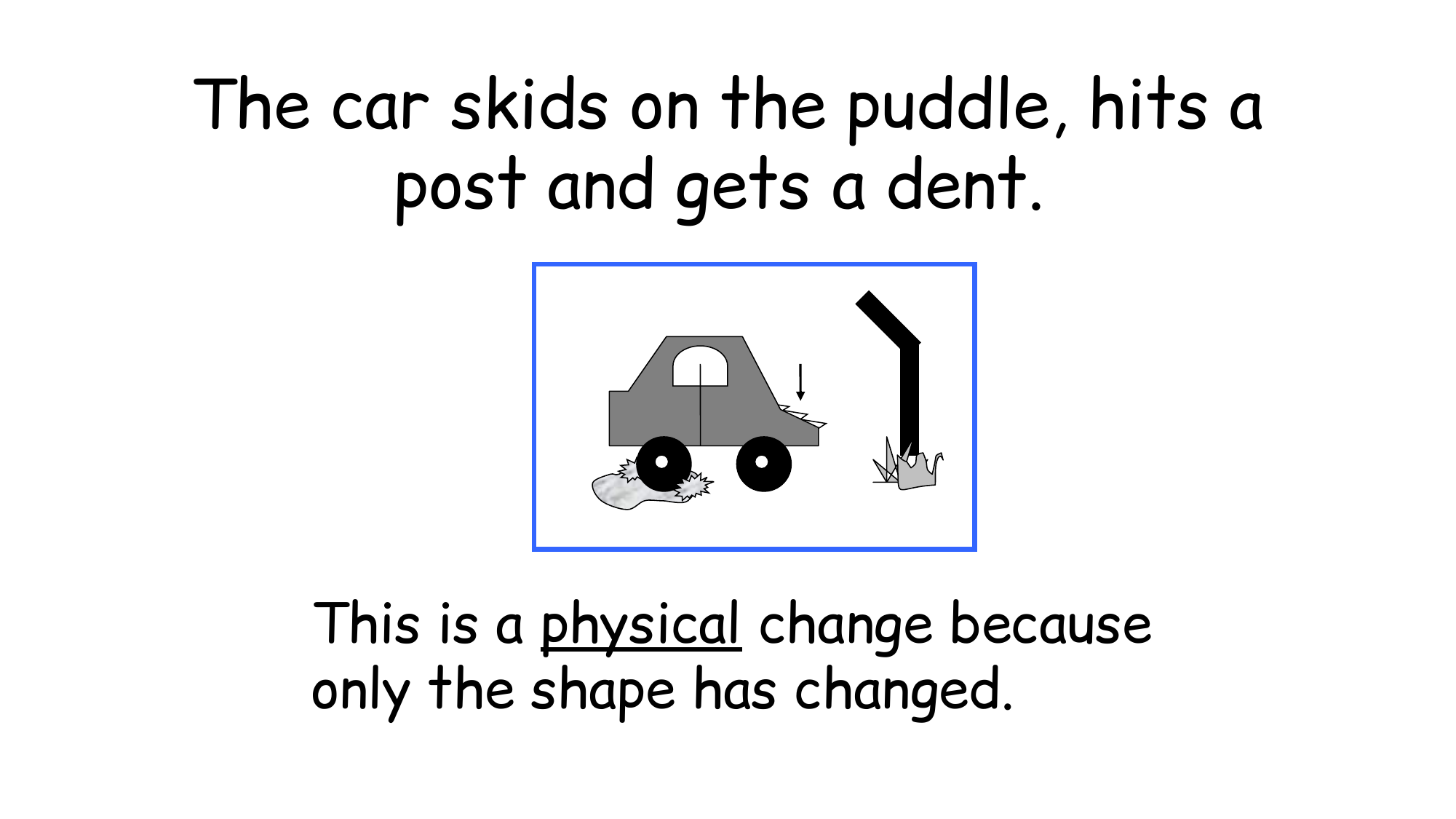

# The car skids on the puddle, hits a post and gets a dent.

This is a physical change because only the shape has changed.